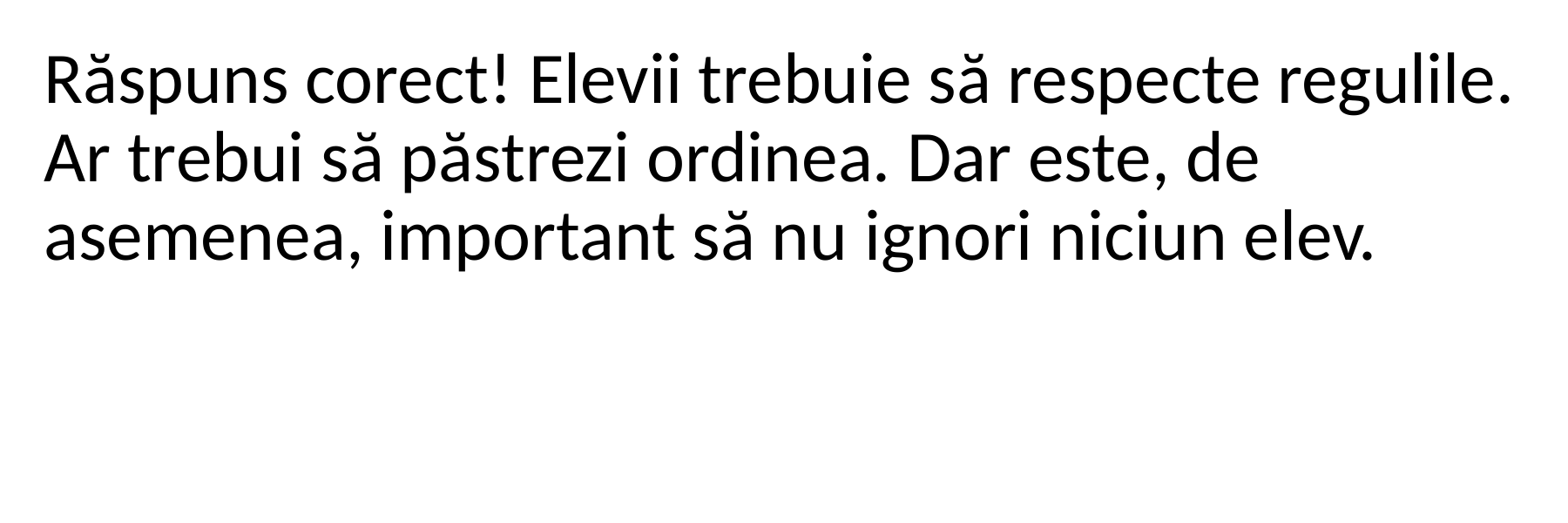

Răspuns corect! Elevii trebuie să respecte regulile. Ar trebui să păstrezi ordinea. Dar este, de asemenea, important să nu ignori niciun elev.